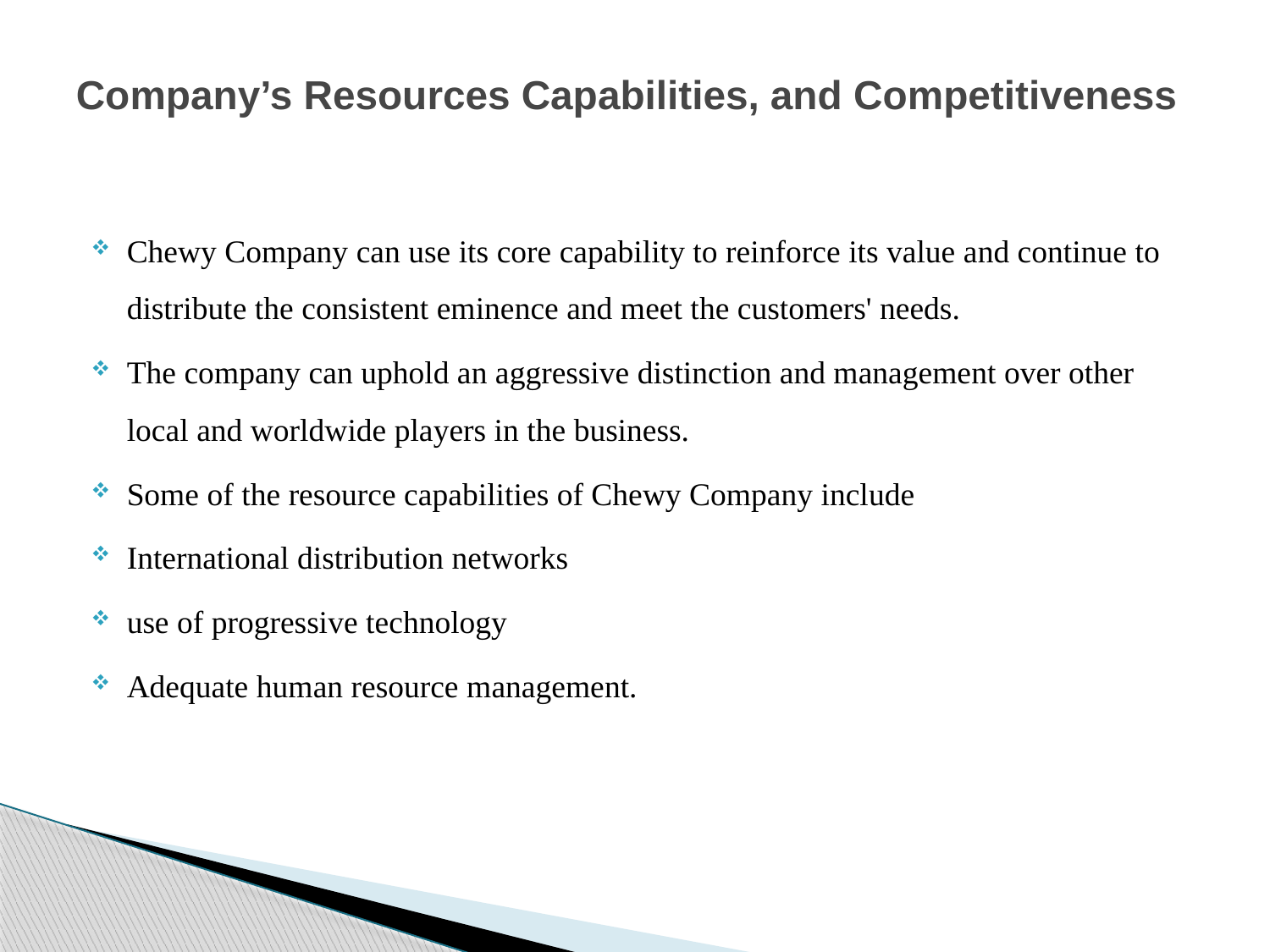

# Company’s Resources Capabilities, and Competitiveness
Chewy Company can use its core capability to reinforce its value and continue to distribute the consistent eminence and meet the customers' needs.
The company can uphold an aggressive distinction and management over other local and worldwide players in the business.
Some of the resource capabilities of Chewy Company include
International distribution networks
use of progressive technology
Adequate human resource management.